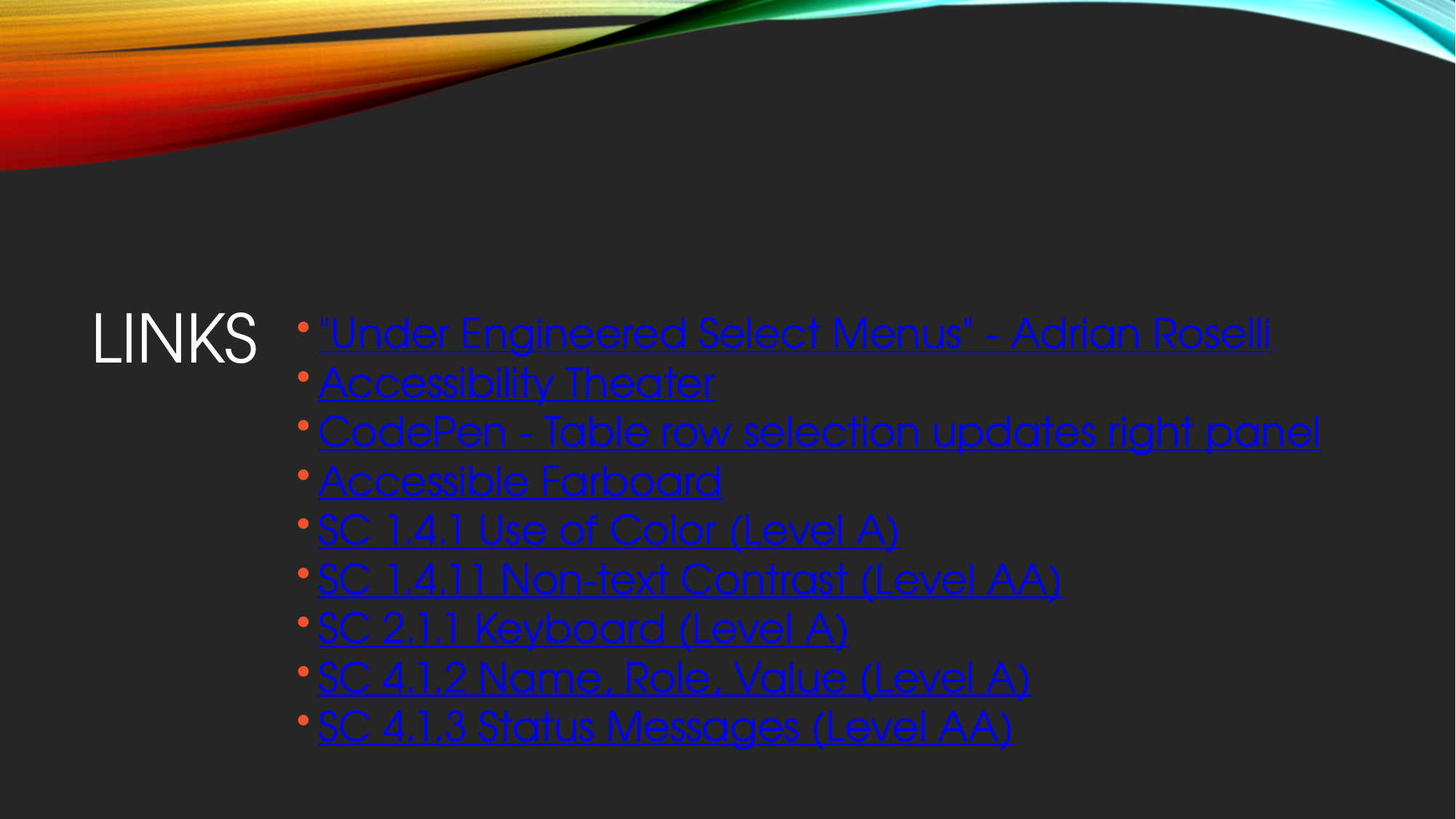

# Links
"Under Engineered Select Menus" - Adrian Roselli
Accessibility Theater
CodePen - Table row selection updates right panel
Accessible Farboard
SC 1.4.1 Use of Color (Level A)
SC 1.4.11 Non-text Contrast (Level AA)
SC 2.1.1 Keyboard (Level A)
SC 4.1.2 Name, Role, Value (Level A)
SC 4.1.3 Status Messages (Level AA)